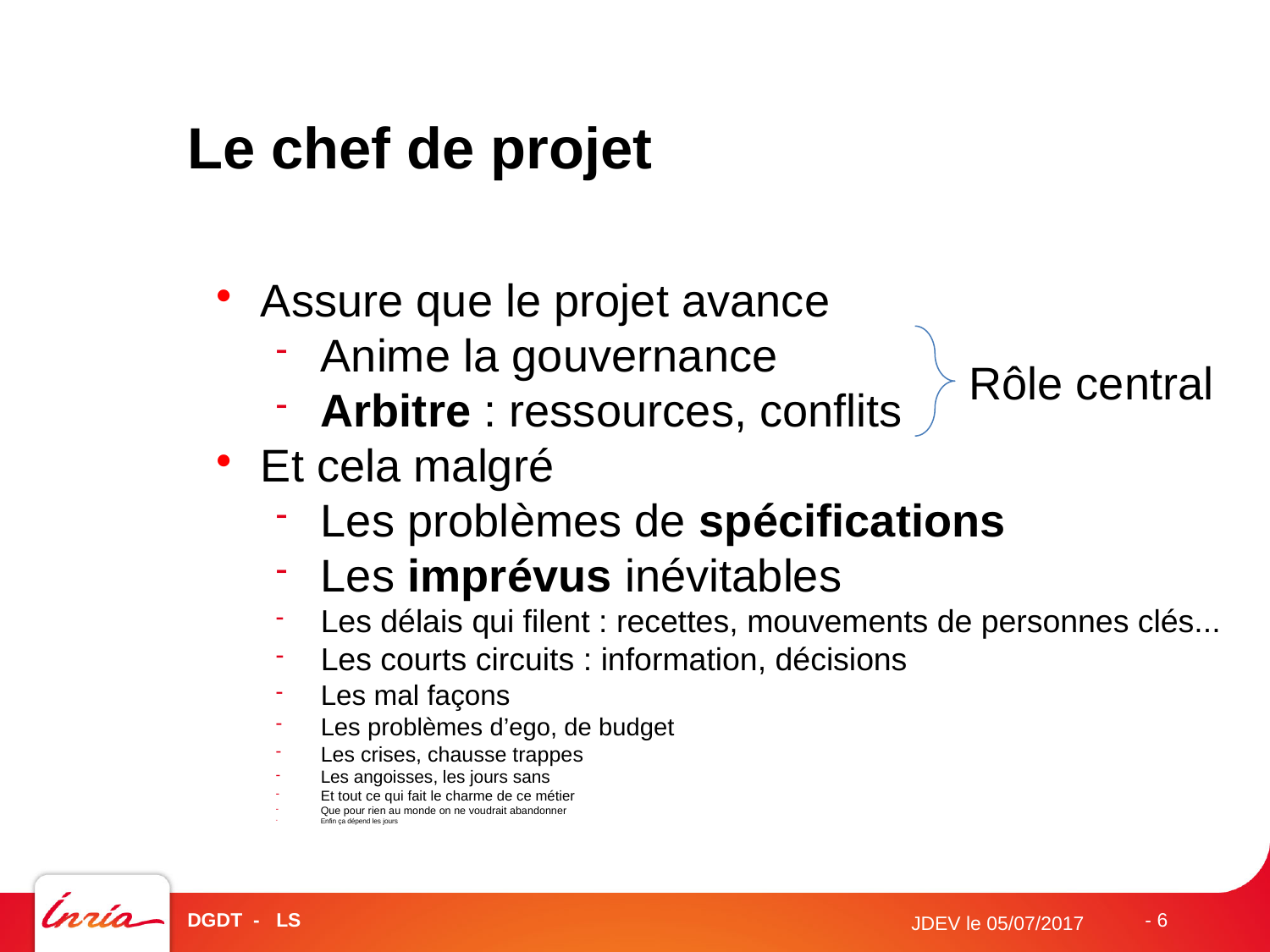

Le chef de projet
Assure que le projet avance
Anime la gouvernance
Arbitre : ressources, conflits
Et cela malgré
Les problèmes de spécifications
Les imprévus inévitables
Les délais qui filent : recettes, mouvements de personnes clés...
Les courts circuits : information, décisions
Les mal façons
Les problèmes d’ego, de budget
Les crises, chausse trappes
Les angoisses, les jours sans
Et tout ce qui fait le charme de ce métier
Que pour rien au monde on ne voudrait abandonner
Enfin ça dépend les jours

Rôle central
DGDT  -   LS
- 6
JDEV le 05/07/2017